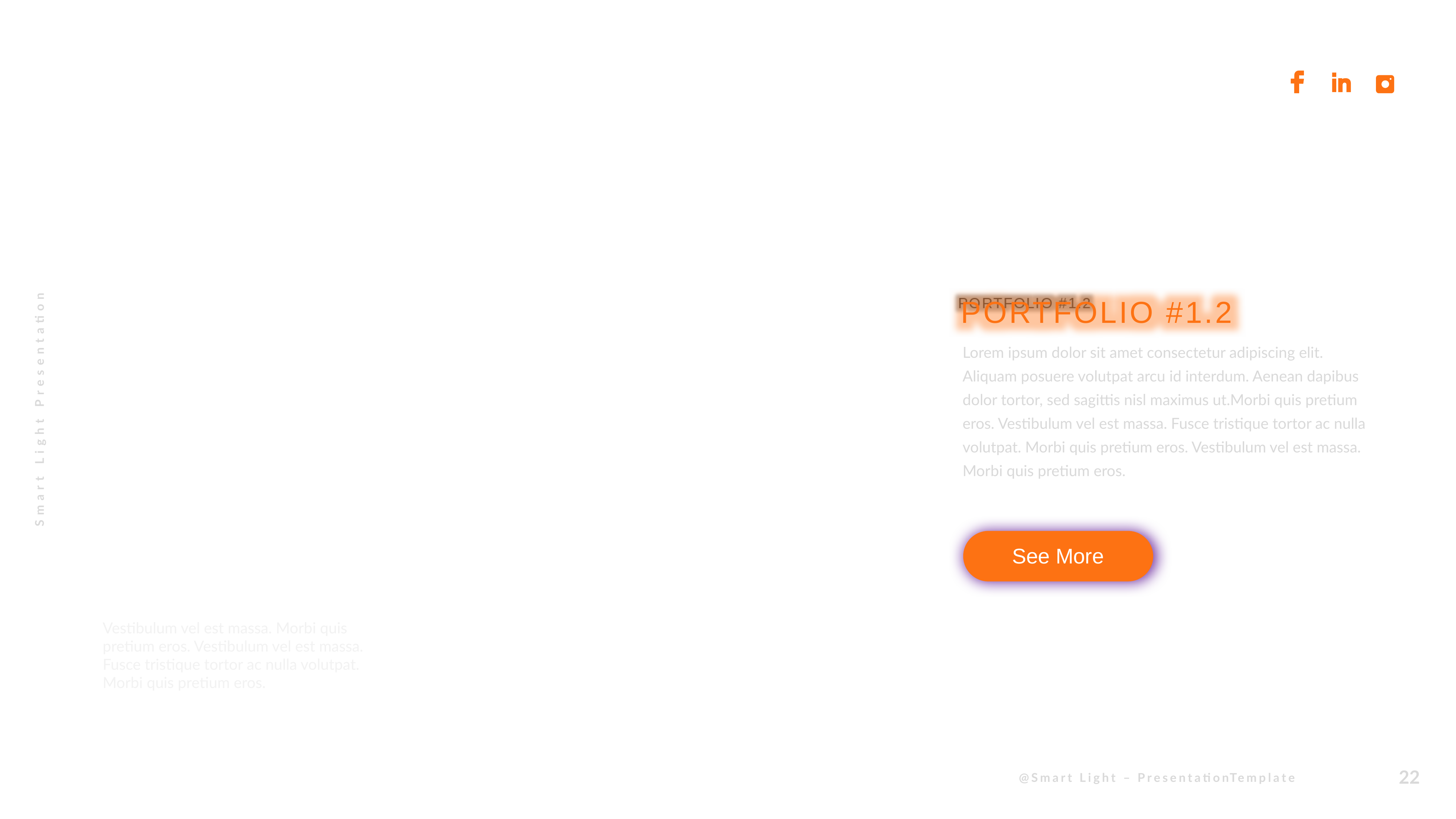

PORTFOLIO #1.2

Lorem ipsum dolor sit amet consectetur adipiscing elit. Aliquam posuere volutpat arcu id interdum. Aenean dapibus dolor tortor, sed sagittis nisl maximus ut.Morbi quis pretium eros. Vestibulum vel est massa. Fusce tristique tortor ac nulla volutpat. Morbi quis pretium eros. Vestibulum vel est massa. Morbi quis pretium eros.

See More

Vestibulum vel est massa. Morbi quis pretium eros. Vestibulum vel est massa. Fusce tristique tortor ac nulla volutpat. Morbi quis pretium eros.